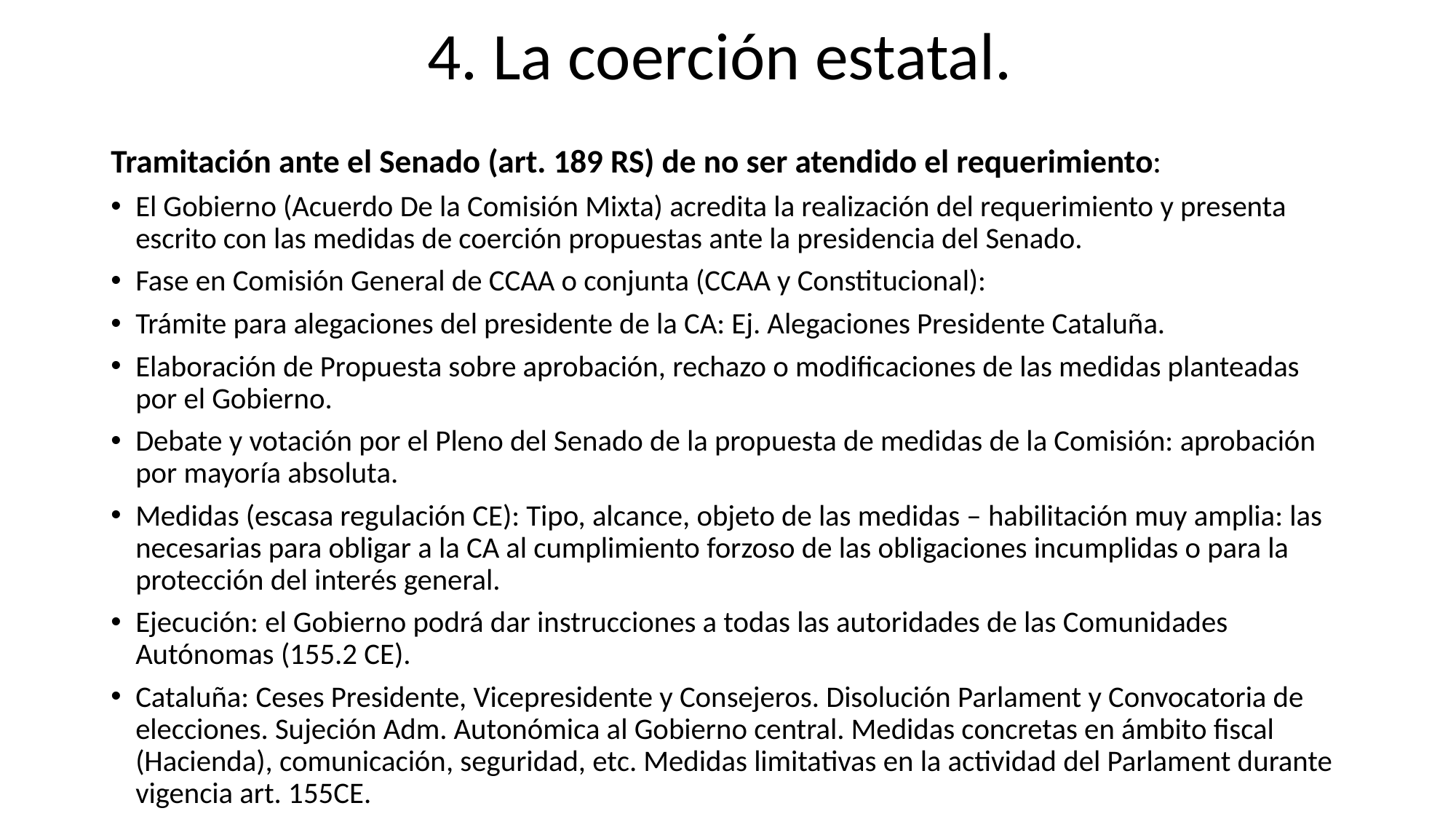

# 4. La coerción estatal.
Tramitación ante el Senado (art. 189 RS) de no ser atendido el requerimiento:
El Gobierno (Acuerdo De la Comisión Mixta) acredita la realización del requerimiento y presenta escrito con las medidas de coerción propuestas ante la presidencia del Senado.
Fase en Comisión General de CCAA o conjunta (CCAA y Constitucional):
Trámite para alegaciones del presidente de la CA: Ej. Alegaciones Presidente Cataluña.
Elaboración de Propuesta sobre aprobación, rechazo o modificaciones de las medidas planteadas por el Gobierno.
Debate y votación por el Pleno del Senado de la propuesta de medidas de la Comisión: aprobación por mayoría absoluta.
Medidas (escasa regulación CE): Tipo, alcance, objeto de las medidas – habilitación muy amplia: las necesarias para obligar a la CA al cumplimiento forzoso de las obligaciones incumplidas o para la protección del interés general.
Ejecución: el Gobierno podrá dar instrucciones a todas las autoridades de las Comunidades Autónomas (155.2 CE).
Cataluña: Ceses Presidente, Vicepresidente y Consejeros. Disolución Parlament y Convocatoria de elecciones. Sujeción Adm. Autonómica al Gobierno central. Medidas concretas en ámbito fiscal (Hacienda), comunicación, seguridad, etc. Medidas limitativas en la actividad del Parlament durante vigencia art. 155CE.